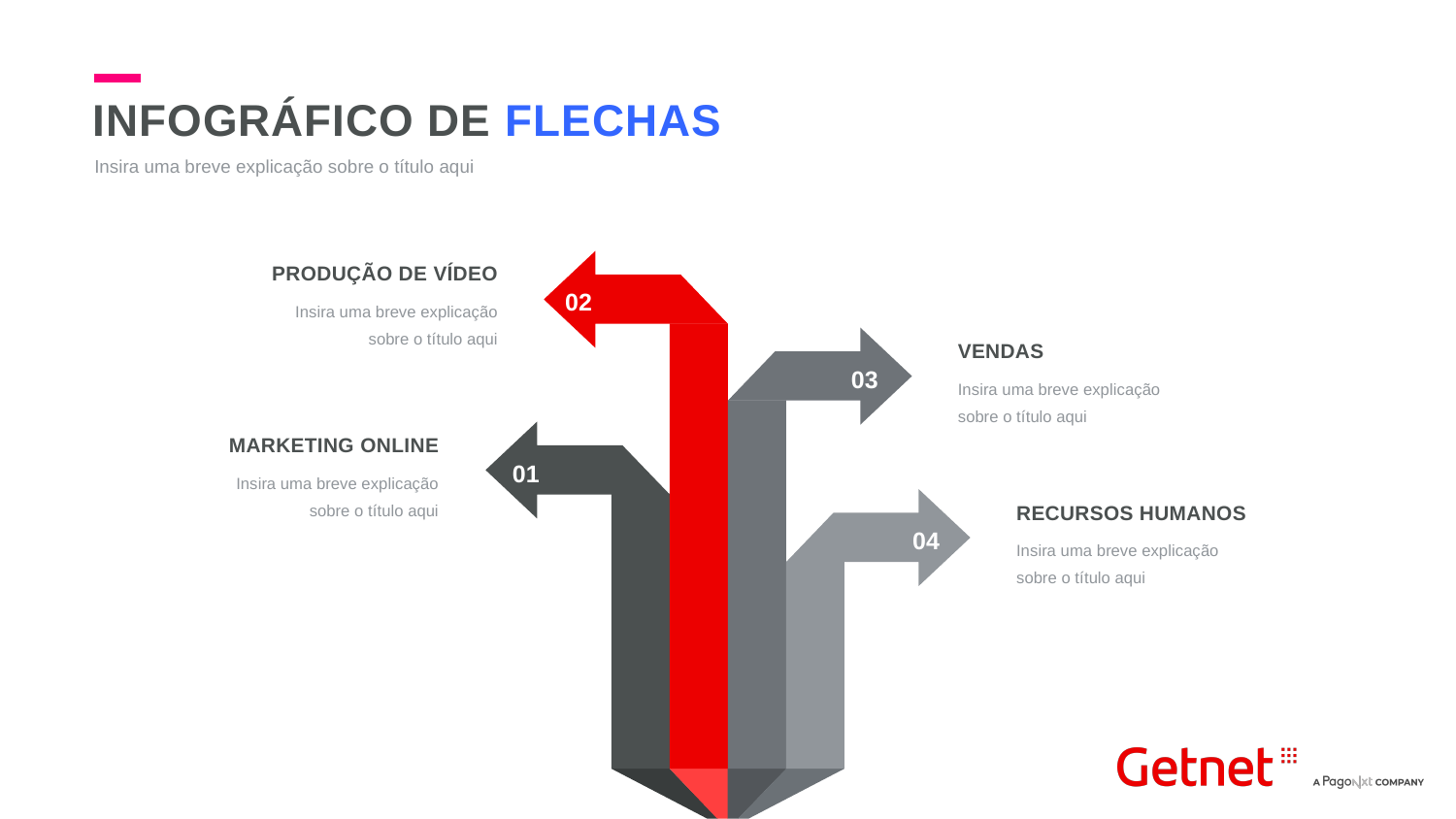

Infográfico de flechas
Insira uma breve explicação sobre o título aqui

Produção de vídeo
Insira uma breve explicação sobre o título aqui
02

vendas
Insira uma breve explicação sobre o título aqui
03

Marketing online
Insira uma breve explicação sobre o título aqui
01

Recursos humanos
Insira uma breve explicação sobre o título aqui
04